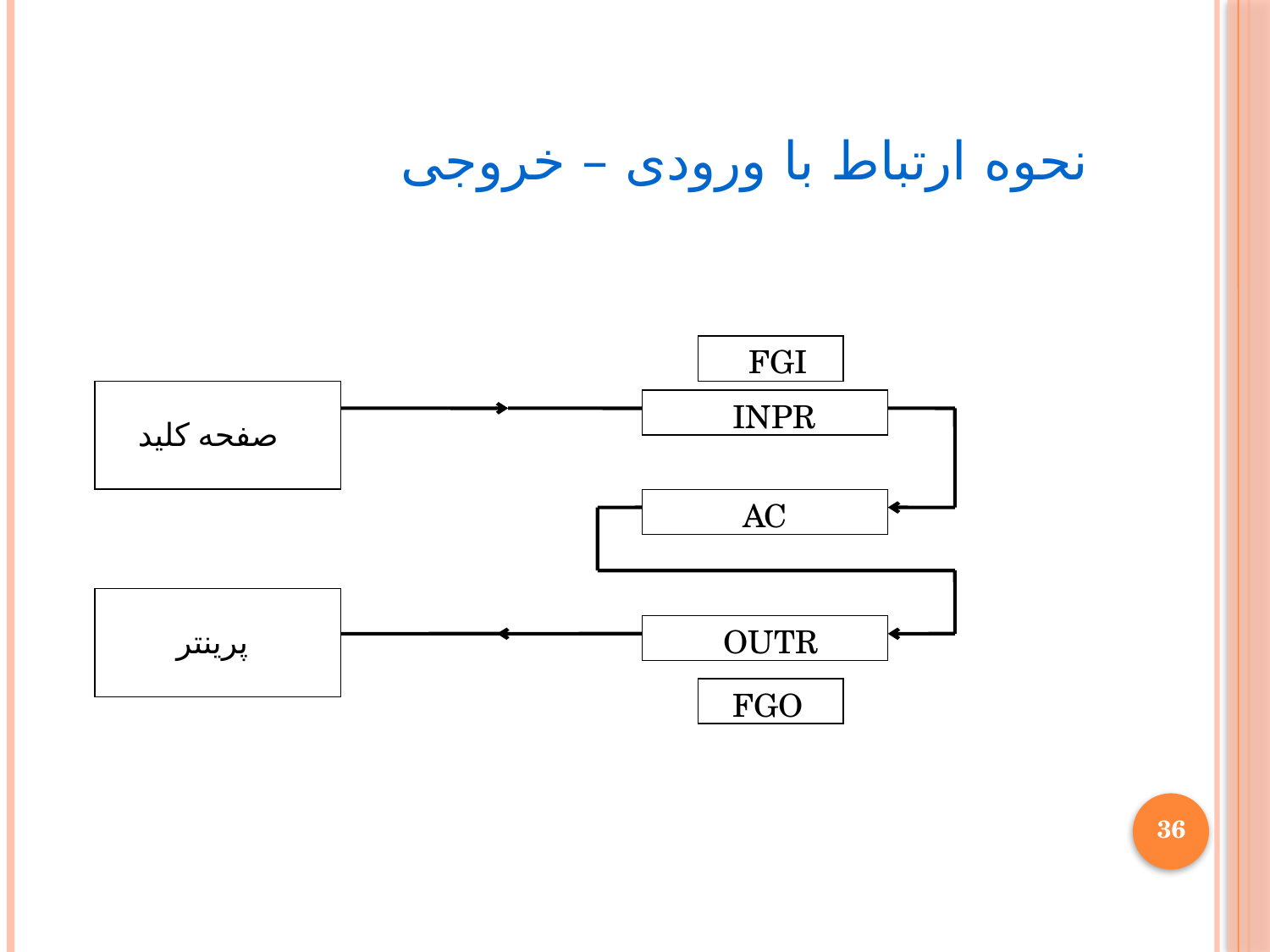

# نحوه ارتباط با ورودی – خروجی

FGI

INPR
صفحه کلید

AC

پرینتر
OUTR

FGO
36